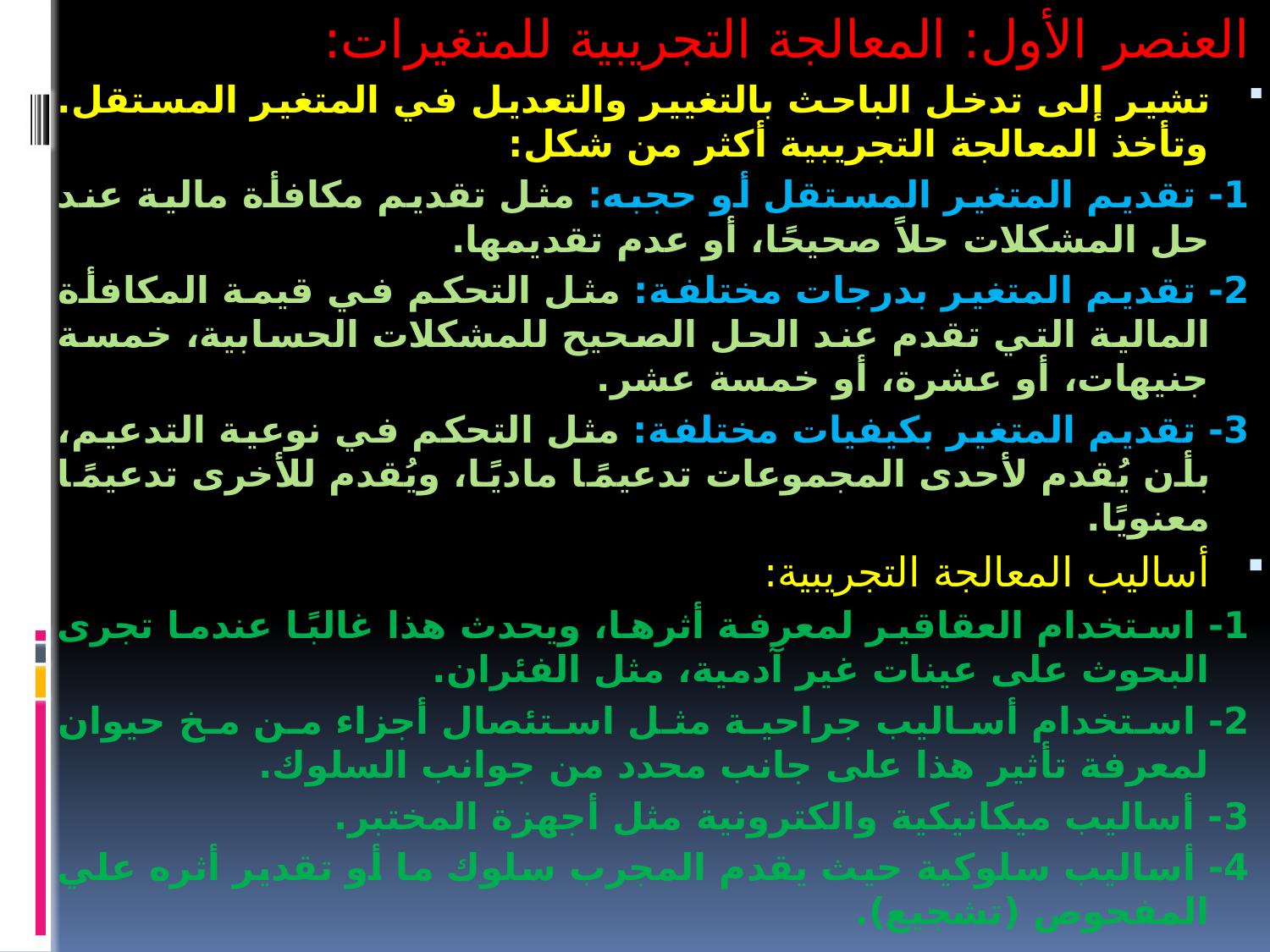

العنصر الأول: المعالجة التجريبية للمتغيرات:
تشير إلى تدخل الباحث بالتغيير والتعديل في المتغير المستقل. وتأخذ المعالجة التجريبية أكثر من شكل:
1- تقديم المتغير المستقل أو حجبه: مثل تقديم مكافأة مالية عند حل المشكلات حلاً صحيحًا، أو عدم تقديمها.
2- تقديم المتغير بدرجات مختلفة: مثل التحكم في قيمة المكافأة المالية التي تقدم عند الحل الصحيح للمشكلات الحسابية، خمسة جنيهات، أو عشرة، أو خمسة عشر.
3- تقديم المتغير بكيفيات مختلفة: مثل التحكم في نوعية التدعيم، بأن يُقدم لأحدى المجموعات تدعيمًا ماديًا، ويُقدم للأخرى تدعيمًا معنويًا.
أساليب المعالجة التجريبية:
1- استخدام العقاقير لمعرفة أثرها، ويحدث هذا غالبًا عندما تجرى البحوث على عينات غير آدمية، مثل الفئران.
2- استخدام أساليب جراحية مثل استئصال أجزاء من مخ حيوان لمعرفة تأثير هذا على جانب محدد من جوانب السلوك.
3- أساليب ميكانيكية والكترونية مثل أجهزة المختبر.
4- أساليب سلوكية حيث يقدم المجرب سلوك ما أو تقدير أثره علي المفحوص (تشجيع).